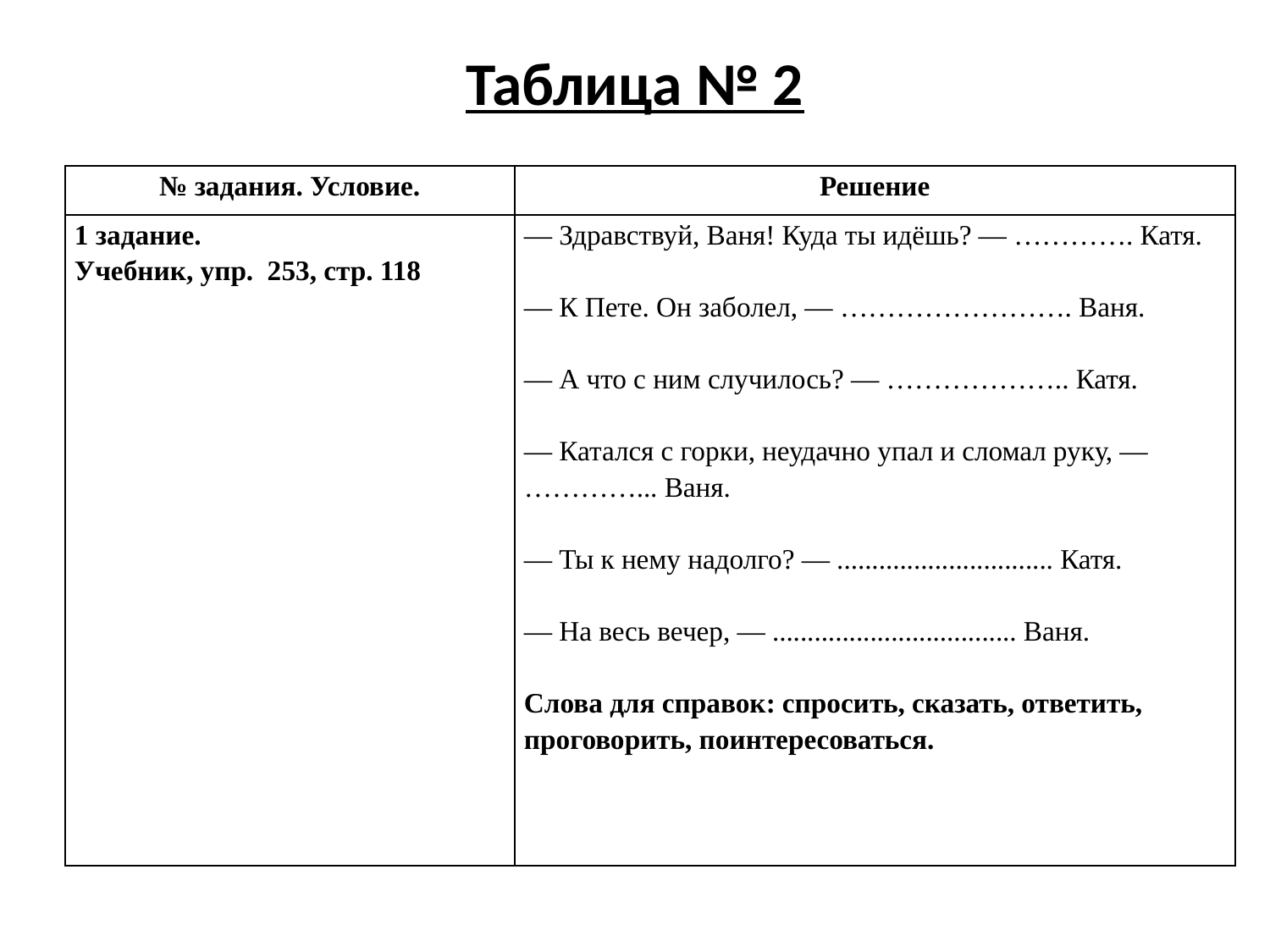

# Таблица № 2
| № задания. Условие. | Решение |
| --- | --- |
| 1 задание. Учебник, упр. 253, стр. 118 | — Здравствуй, Ваня! Куда ты идёшь? — …………. Катя. — К Пете. Он заболел, — ……………………. Ваня. — А что с ним случилось? — ……………….. Катя. — Катался с горки, неудачно упал и сломал руку, — …………... Ваня. — Ты к нему надолго? — ............................... Катя. — На весь вечер, — ................................... Ваня. Слова для справок: спросить, сказать, ответить, проговорить, поинтересоваться. |